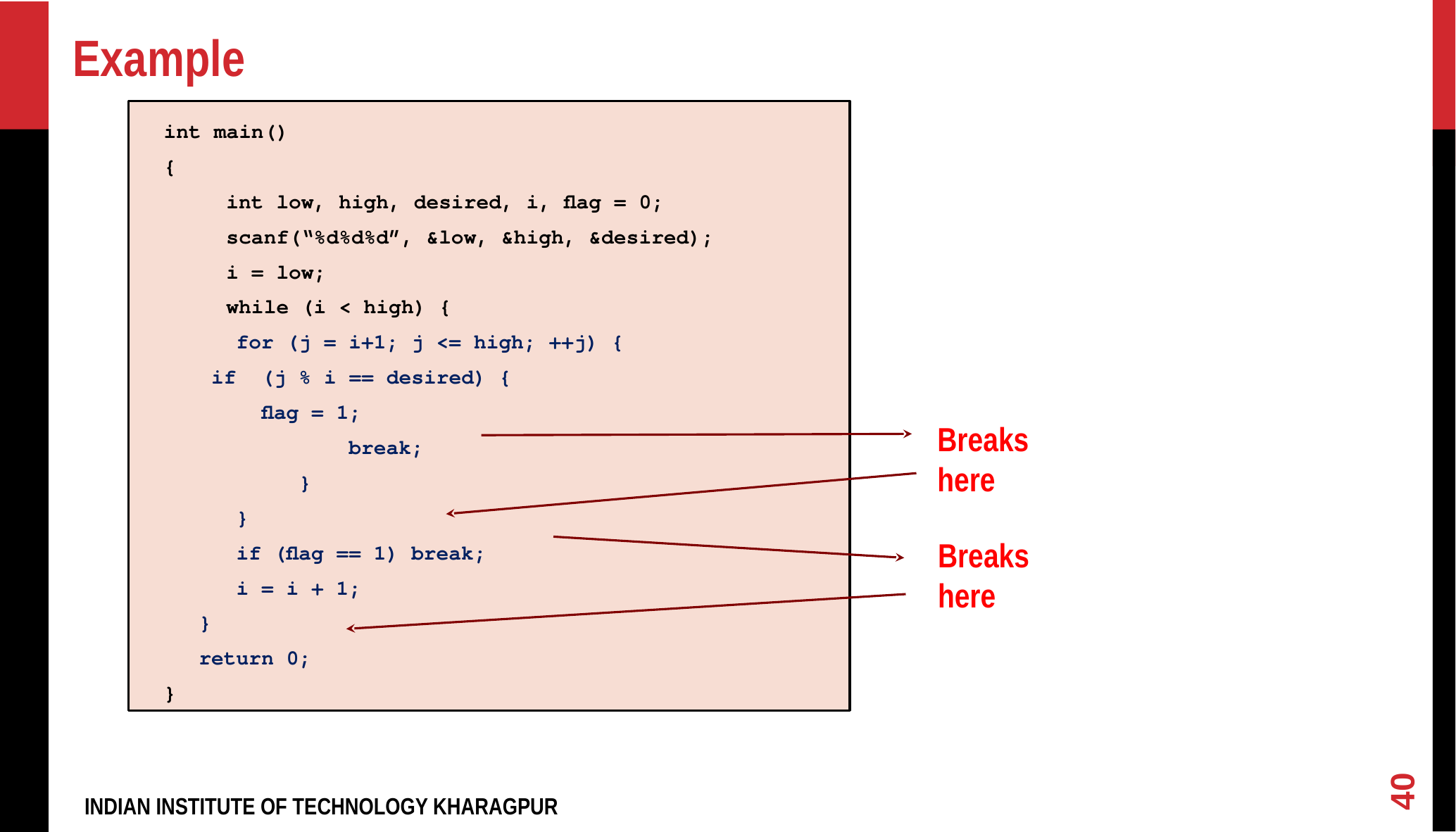

# Example
int main()
{
     int low, high, desired, i, flag = 0;
     scanf(“%d%d%d”, &low, &high, &desired);
     i = low;
     while (i < high) {
   for (j = i+1; j <= high; ++j) {
		 if  (j % i == desired) {
		     flag = 1;
            break;
        }
   }
   if (flag == 1) break;
   i = i + 1;
}
return 0;
}
Breaks here
Breaks here
40
INDIAN INSTITUTE OF TECHNOLOGY KHARAGPUR